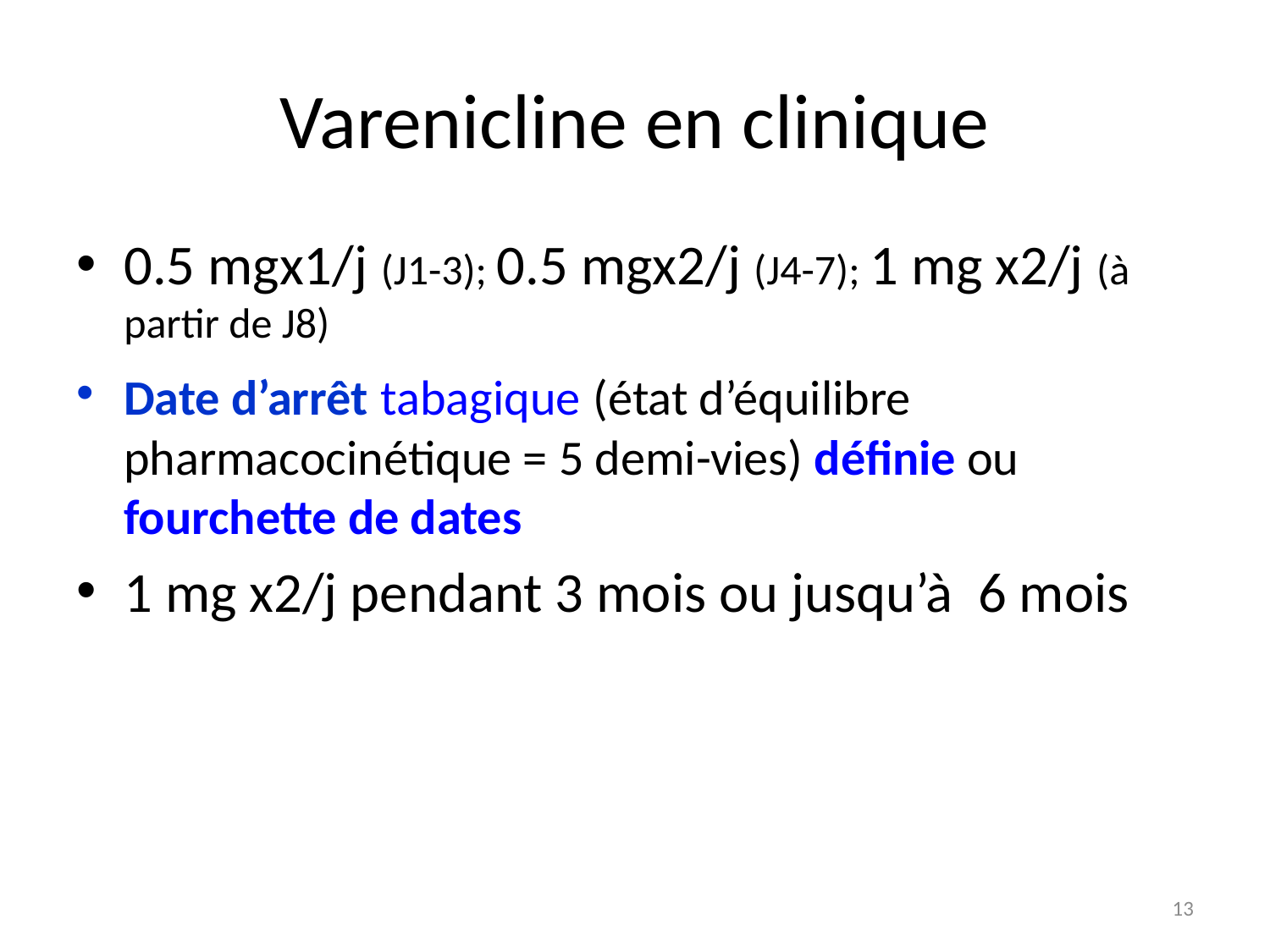

# Varenicline en clinique
0.5 mgx1/j (J1-3); 0.5 mgx2/j (J4-7); 1 mg x2/j (à partir de J8)
Date d’arrêt tabagique (état d’équilibre pharmacocinétique = 5 demi-vies) définie ou fourchette de dates
1 mg x2/j pendant 3 mois ou jusqu’à  6 mois

13